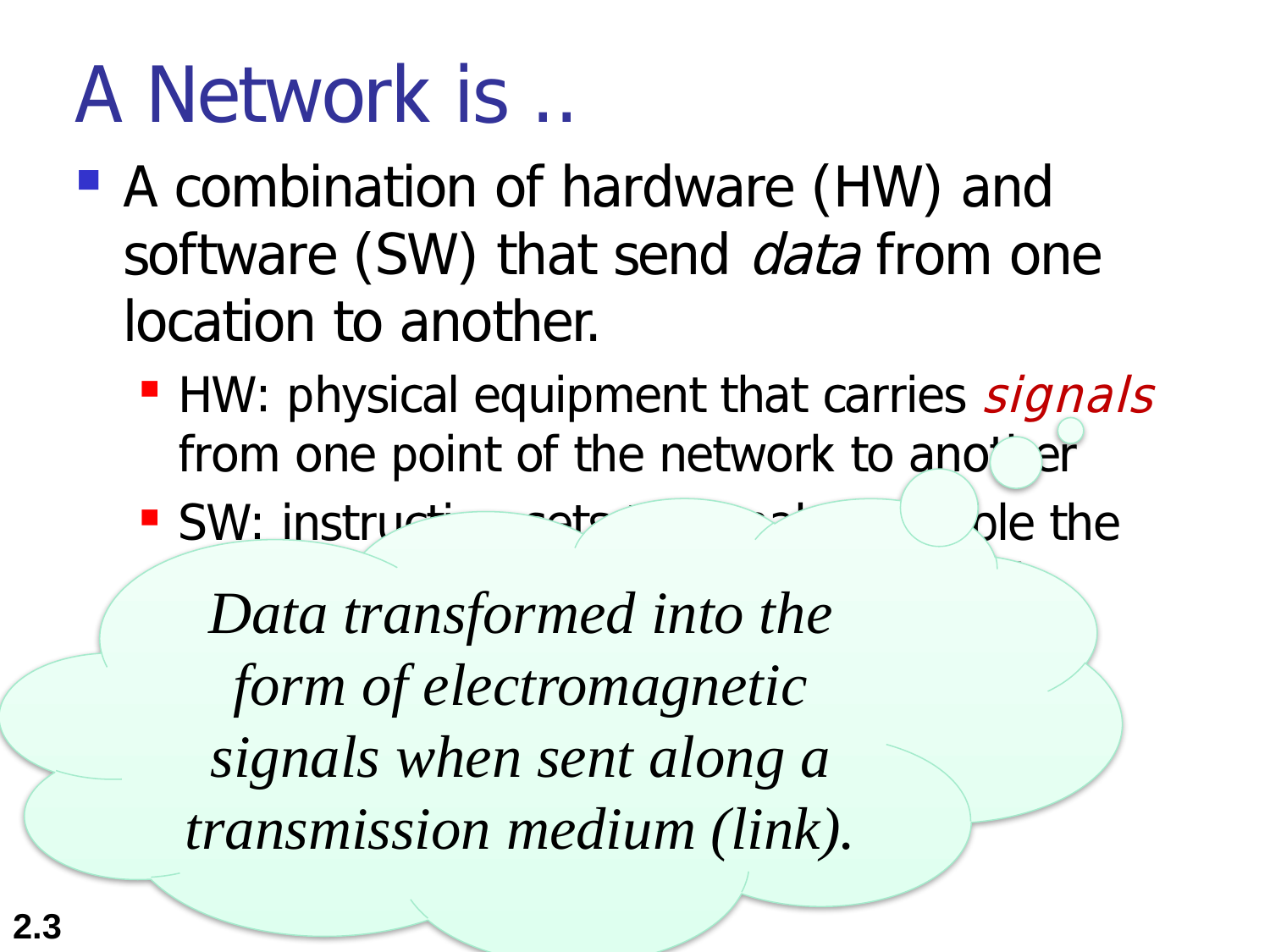

# A Network is ..
A combination of hardware (HW) and software (SW) that send data from one location to another.
HW: physical equipment that carries signals from one point of the network to another
SW: instruction sets that make possible the services that we expect from a network.
Data transformed into the form of electromagnetic signals when sent along a transmission medium (link).
2.3